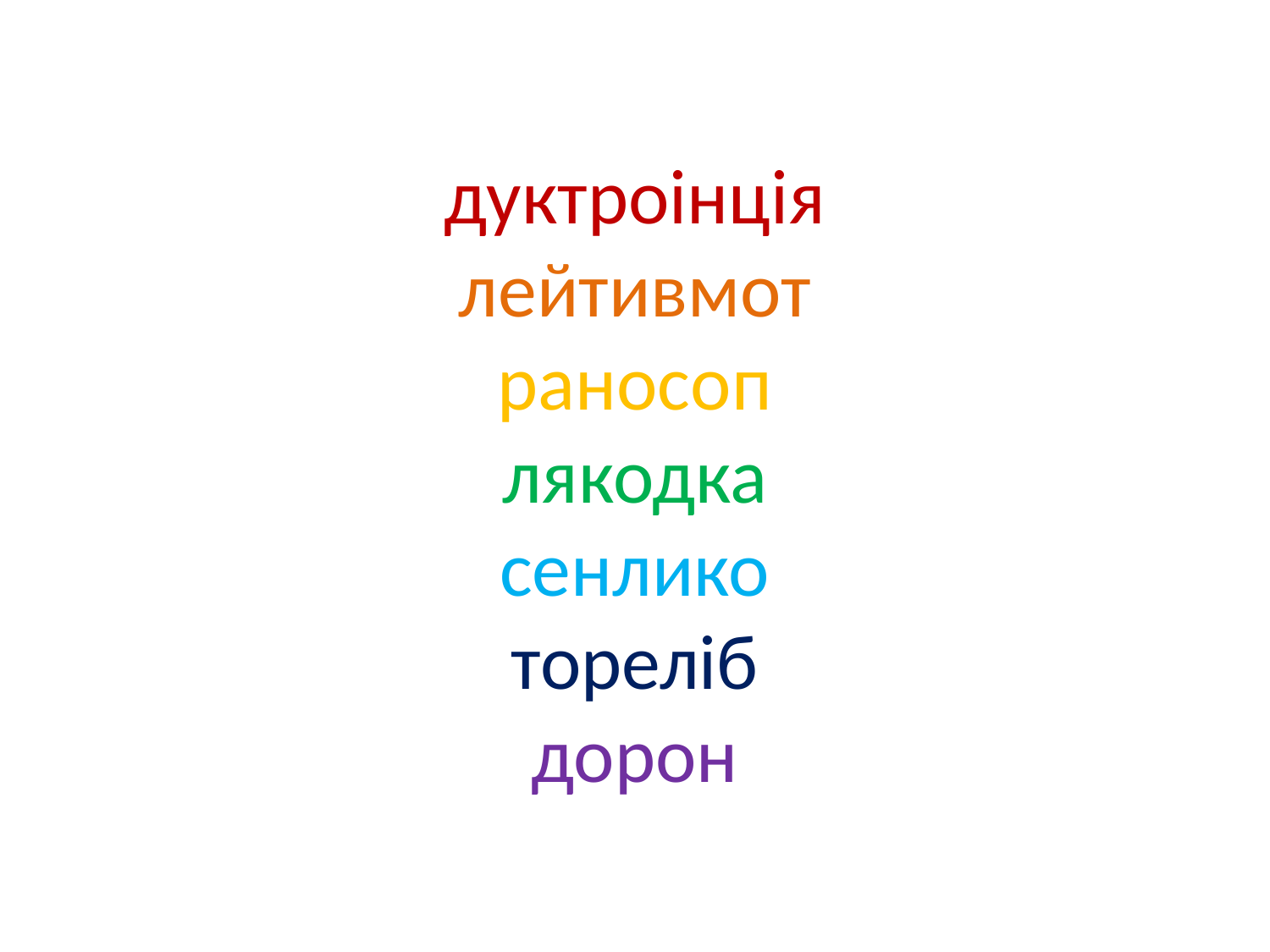

# дуктроінція лейтивмот раносоп лякодка сенлико тореліб дорон